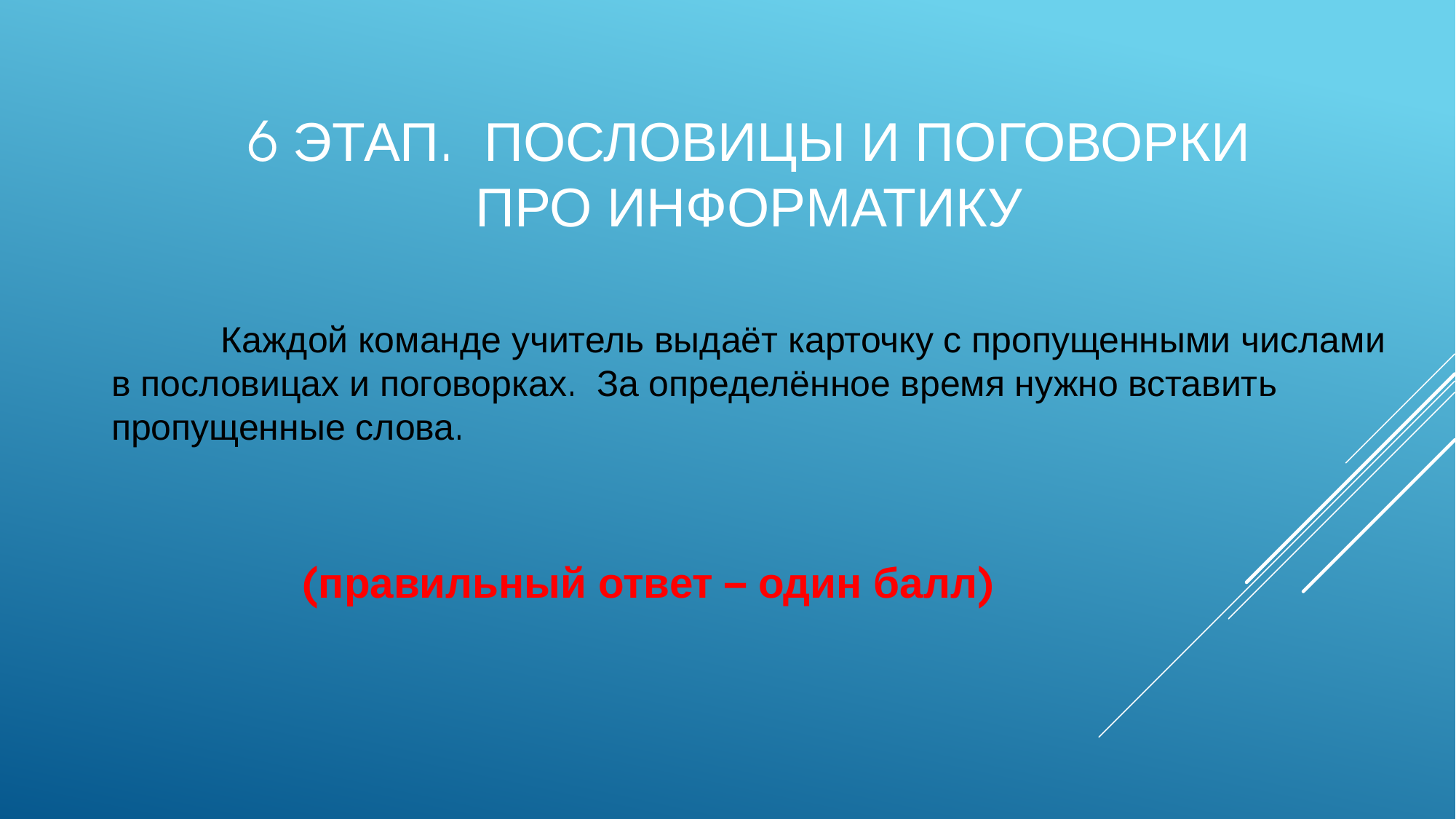

# 6 этап.  Пословицы и поговорки про информатику
	Каждой команде учитель выдаёт карточку с пропущенными числами в пословицах и поговорках.  За определённое время нужно вставить пропущенные слова.
 (правильный ответ – один балл)